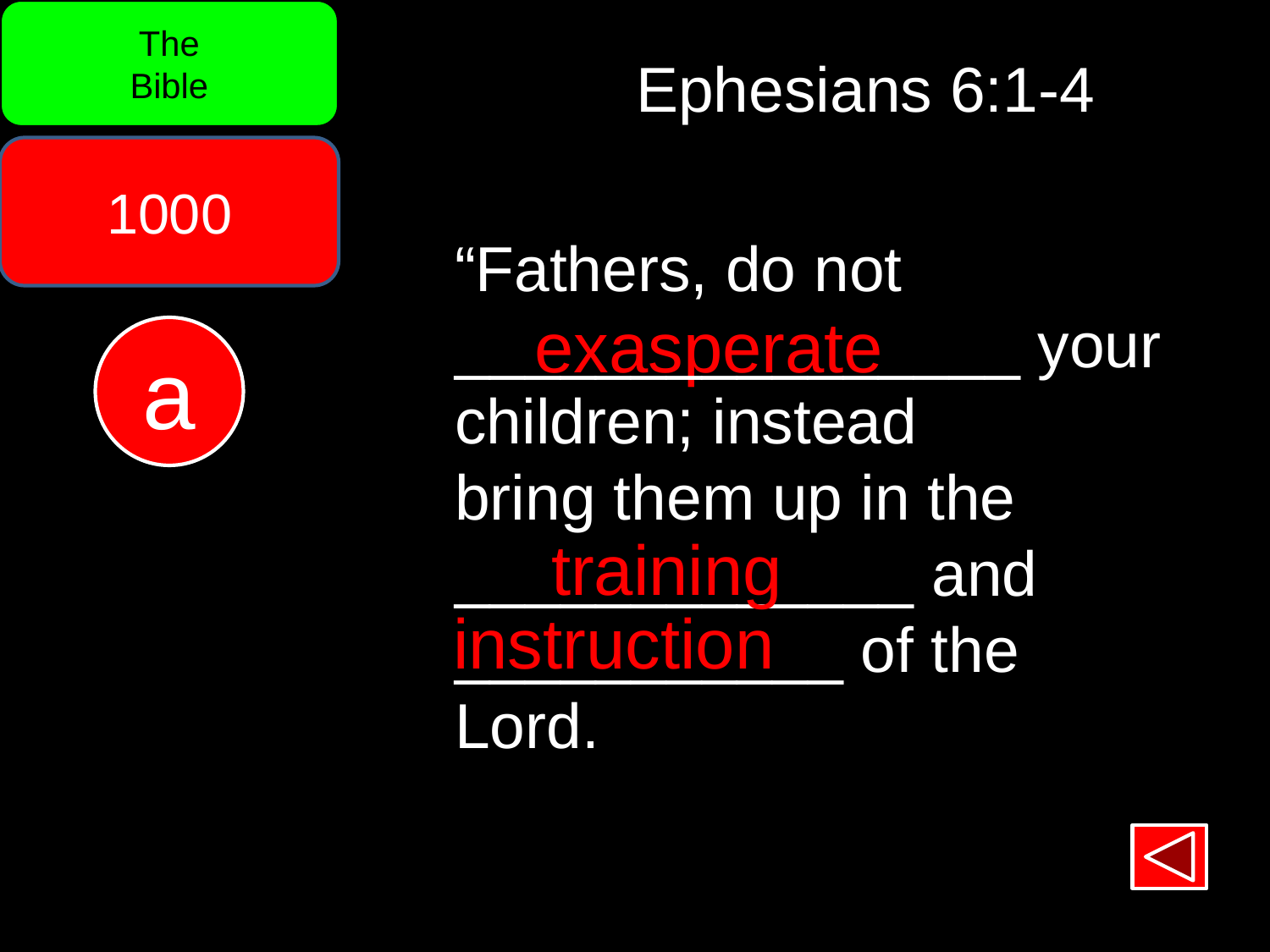

The
Bible
Ephesians 6:1-4
1000
“Fathers, do not
________________ your
children; instead
bring them up in the
_____________ and
___________ of the
Lord.
exasperate
a
training
instruction